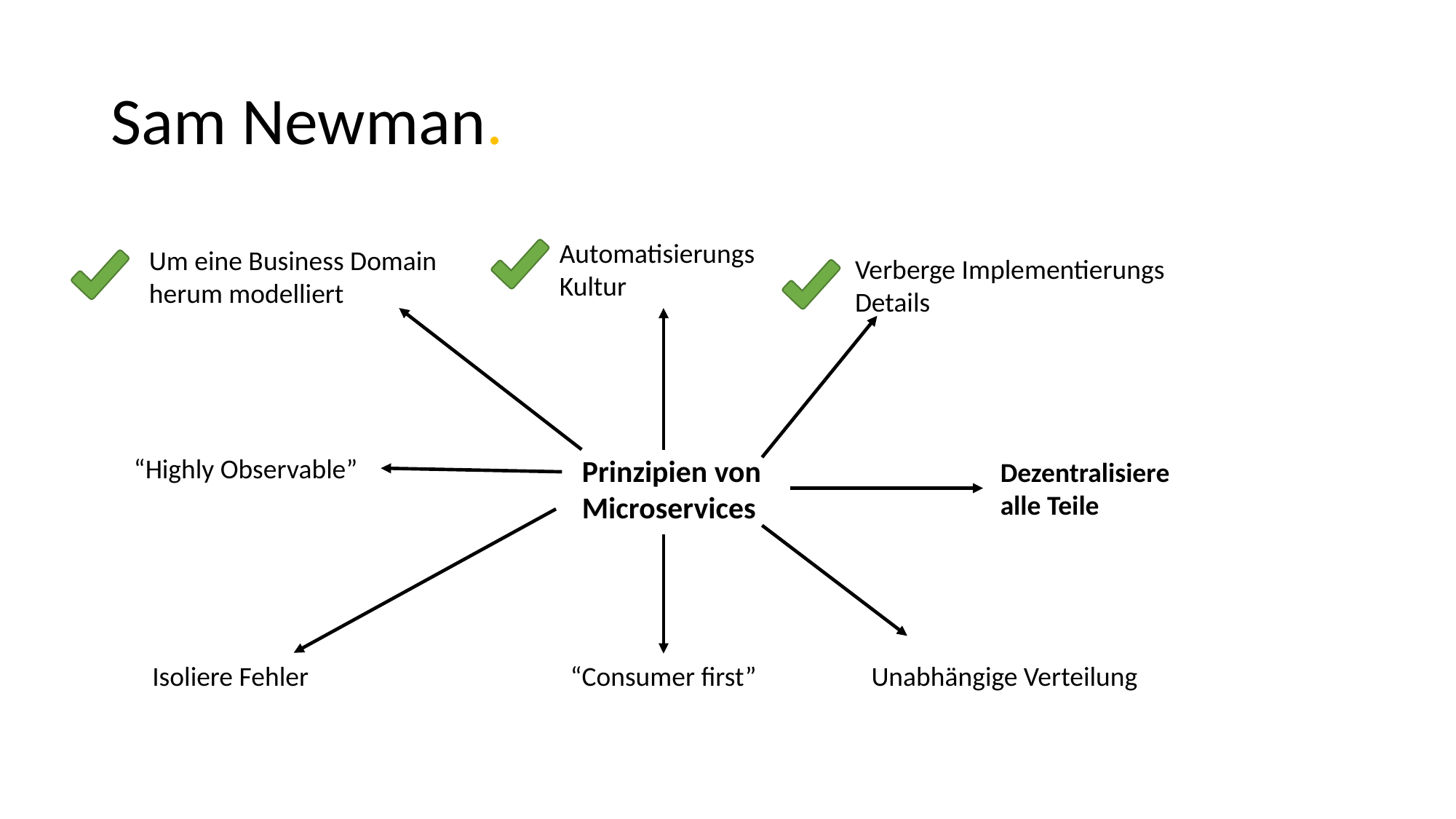

# Sam Newman.
Automatisierungs
Kultur
Um eine Business Domain
herum modelliert

Verberge Implementierungs
Details

“Highly Observable”
Prinzipien von
Microservices
Dezentralisiere
alle Teile
Isoliere Fehler
“Consumer first”
Unabhängige Verteilung